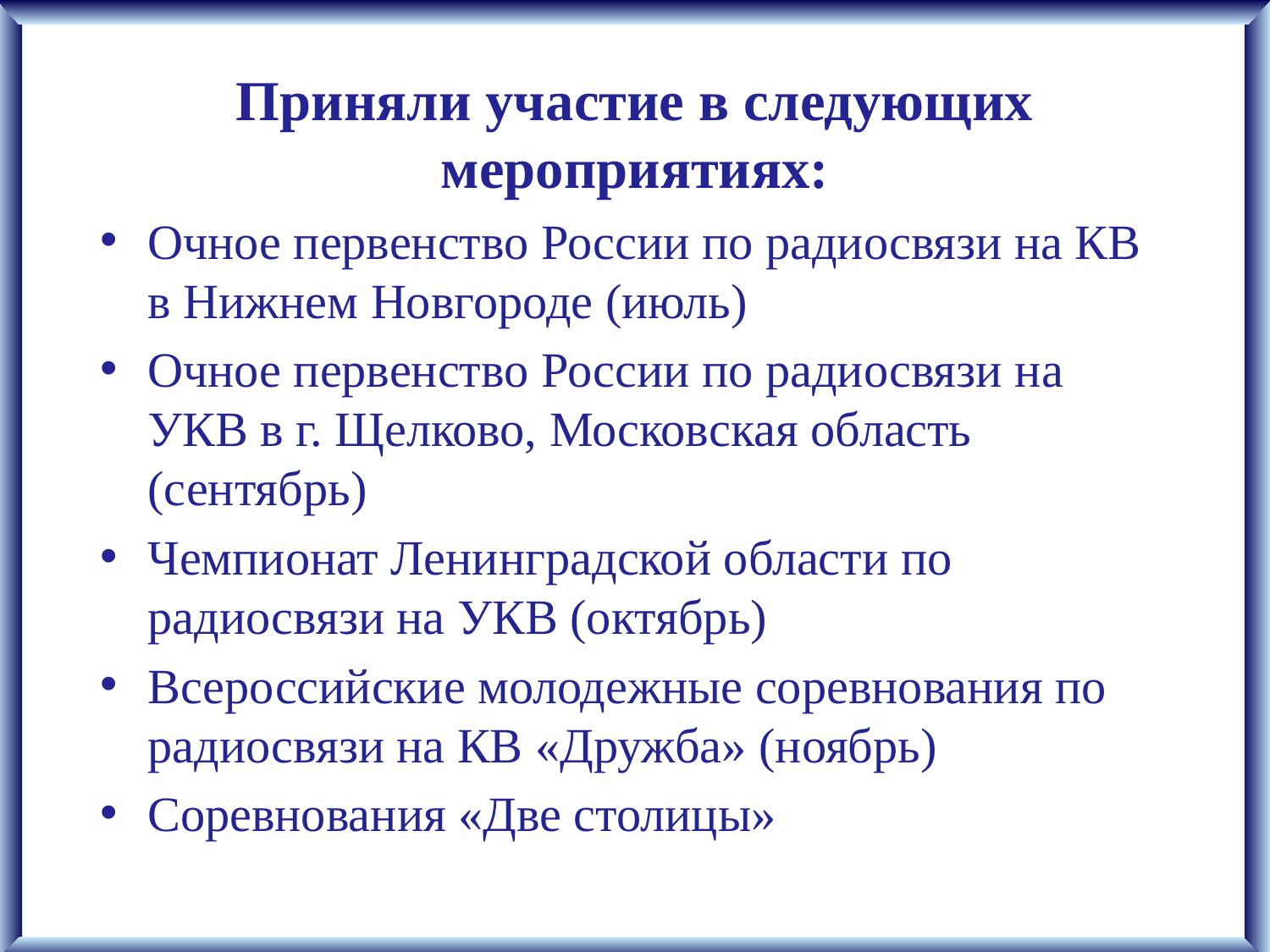

Приняли участие в следующих мероприятиях:
Очное первенство России по радиосвязи на КВ
в Нижнем Новгороде (июль)
Очное первенство России по радиосвязи на УКВ в г. Щелково, Московская область (сентябрь)
Чемпионат Ленинградской области по радиосвязи на УКВ (октябрь)
Всероссийские молодежные соревнования по радиосвязи на КВ «Дружба» (ноябрь)
Соревнования «Две столицы»